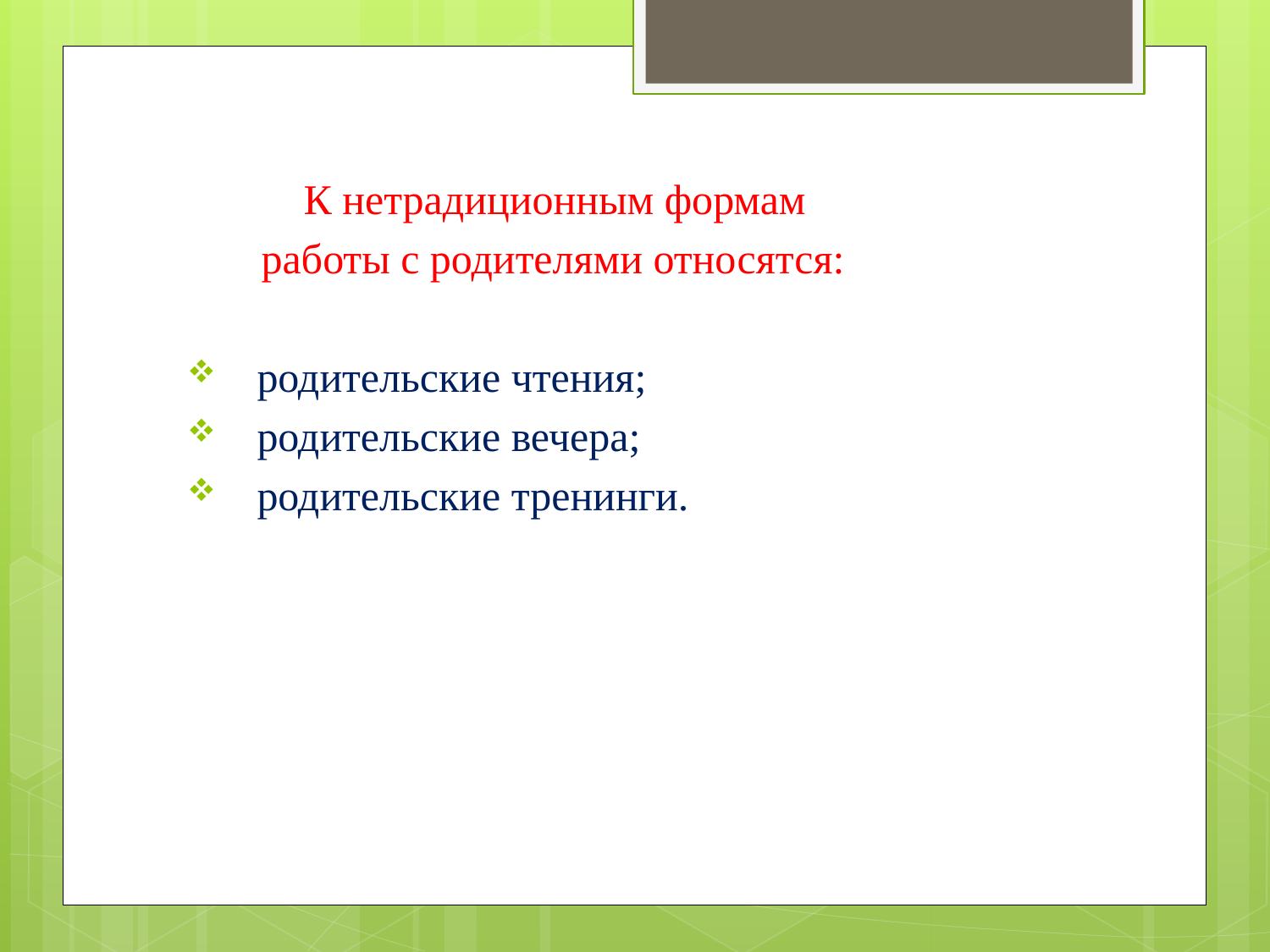

К нетрадиционным формам
       работы с родителями относятся:

   родительские чтения;
   родительские вечера;
   родительские тренинги.